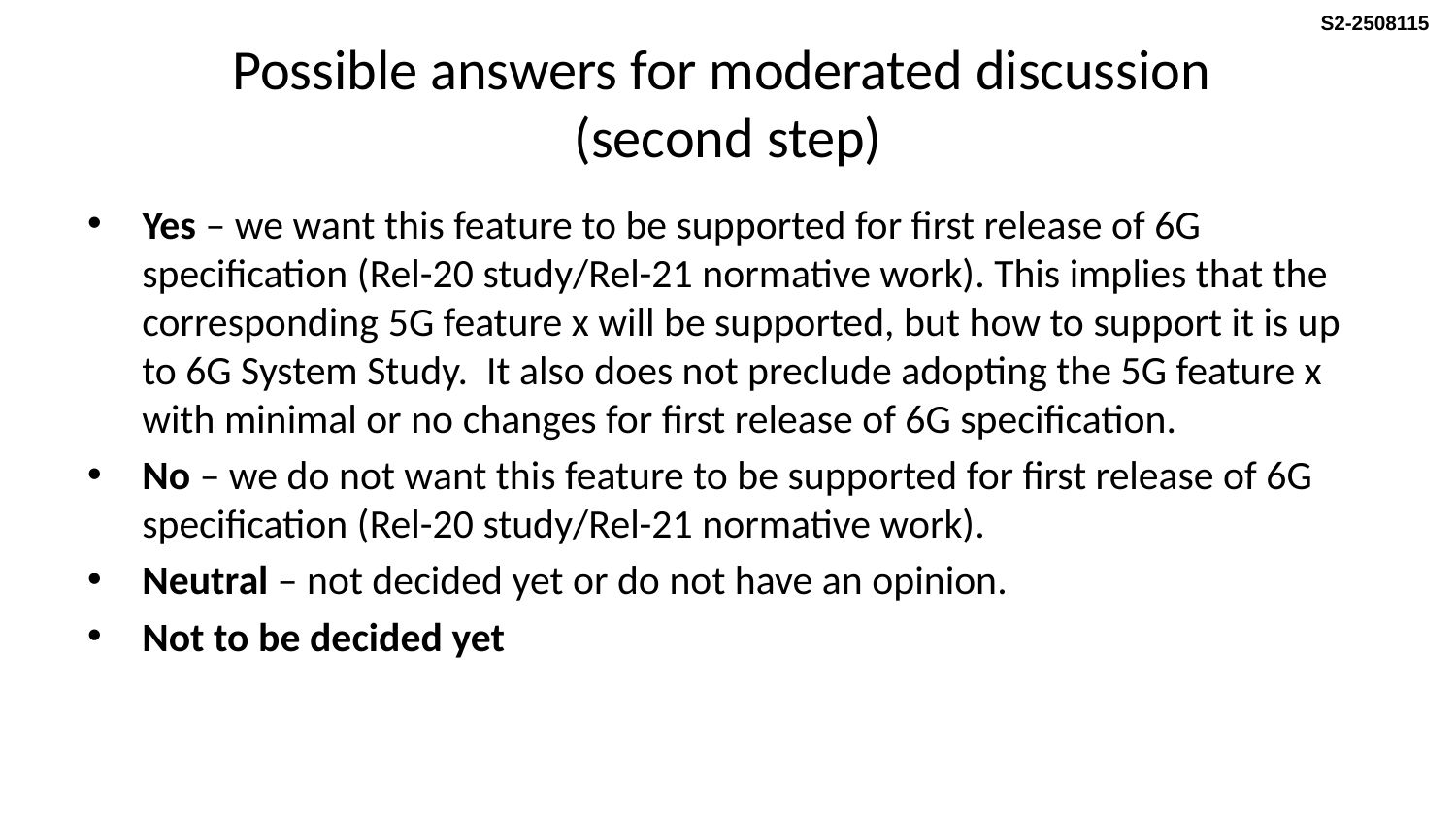

S2-2508115
# Possible answers for moderated discussion (second step)
Yes – we want this feature to be supported for first release of 6G specification (Rel-20 study/Rel-21 normative work). This implies that the corresponding 5G feature x will be supported, but how to support it is up to 6G System Study.  It also does not preclude adopting the 5G feature x with minimal or no changes for first release of 6G specification.
No – we do not want this feature to be supported for first release of 6G specification (Rel-20 study/Rel-21 normative work).
Neutral – not decided yet or do not have an opinion.
Not to be decided yet